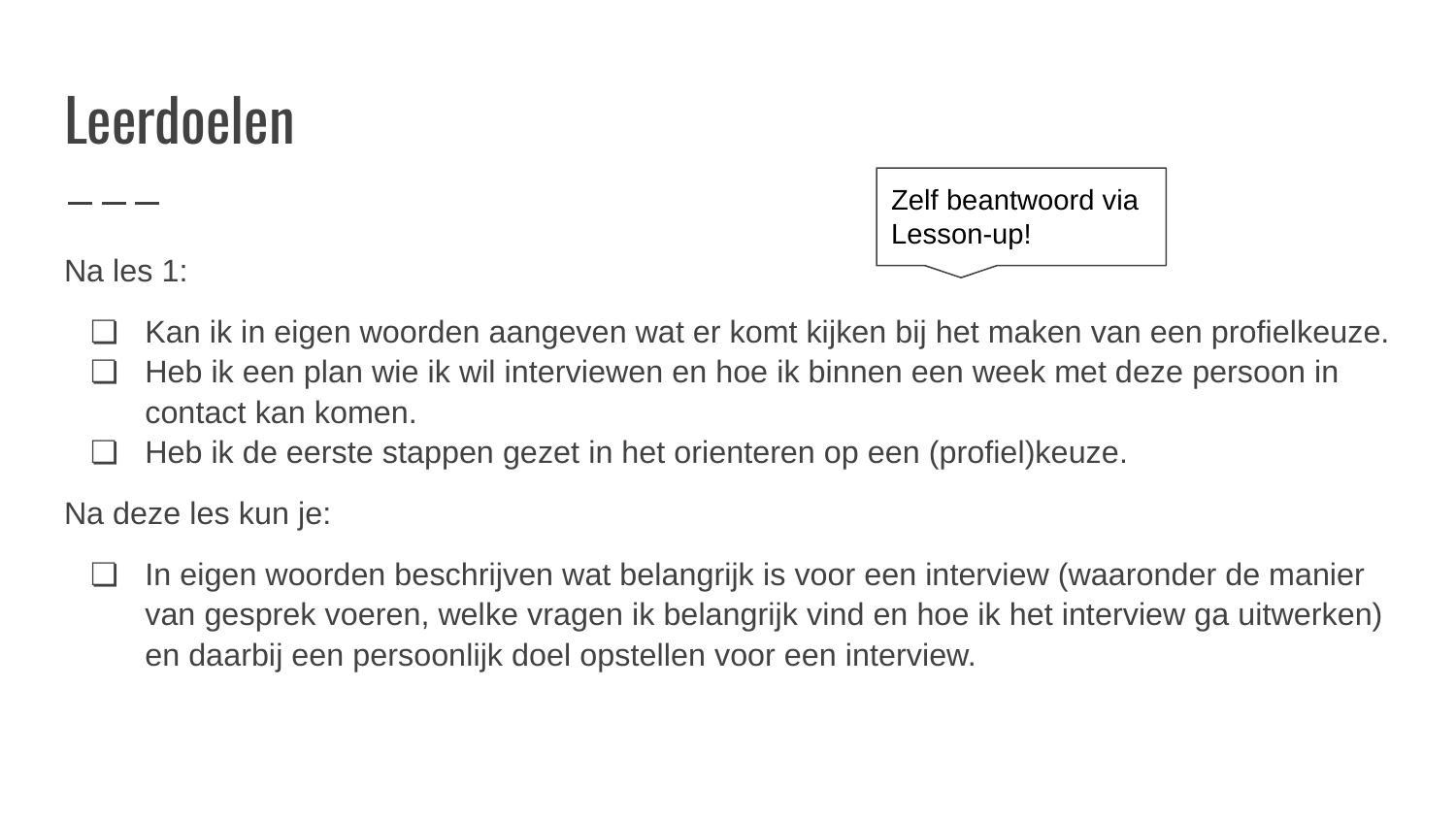

# Leerdoelen
Zelf beantwoord via Lesson-up!

Na les 1:
Kan ik in eigen woorden aangeven wat er komt kijken bij het maken van een profielkeuze.
Heb ik een plan wie ik wil interviewen en hoe ik binnen een week met deze persoon in contact kan komen.
Heb ik de eerste stappen gezet in het orienteren op een (profiel)keuze.
Na deze les kun je:
In eigen woorden beschrijven wat belangrijk is voor een interview (waaronder de manier van gesprek voeren, welke vragen ik belangrijk vind en hoe ik het interview ga uitwerken) en daarbij een persoonlijk doel opstellen voor een interview.